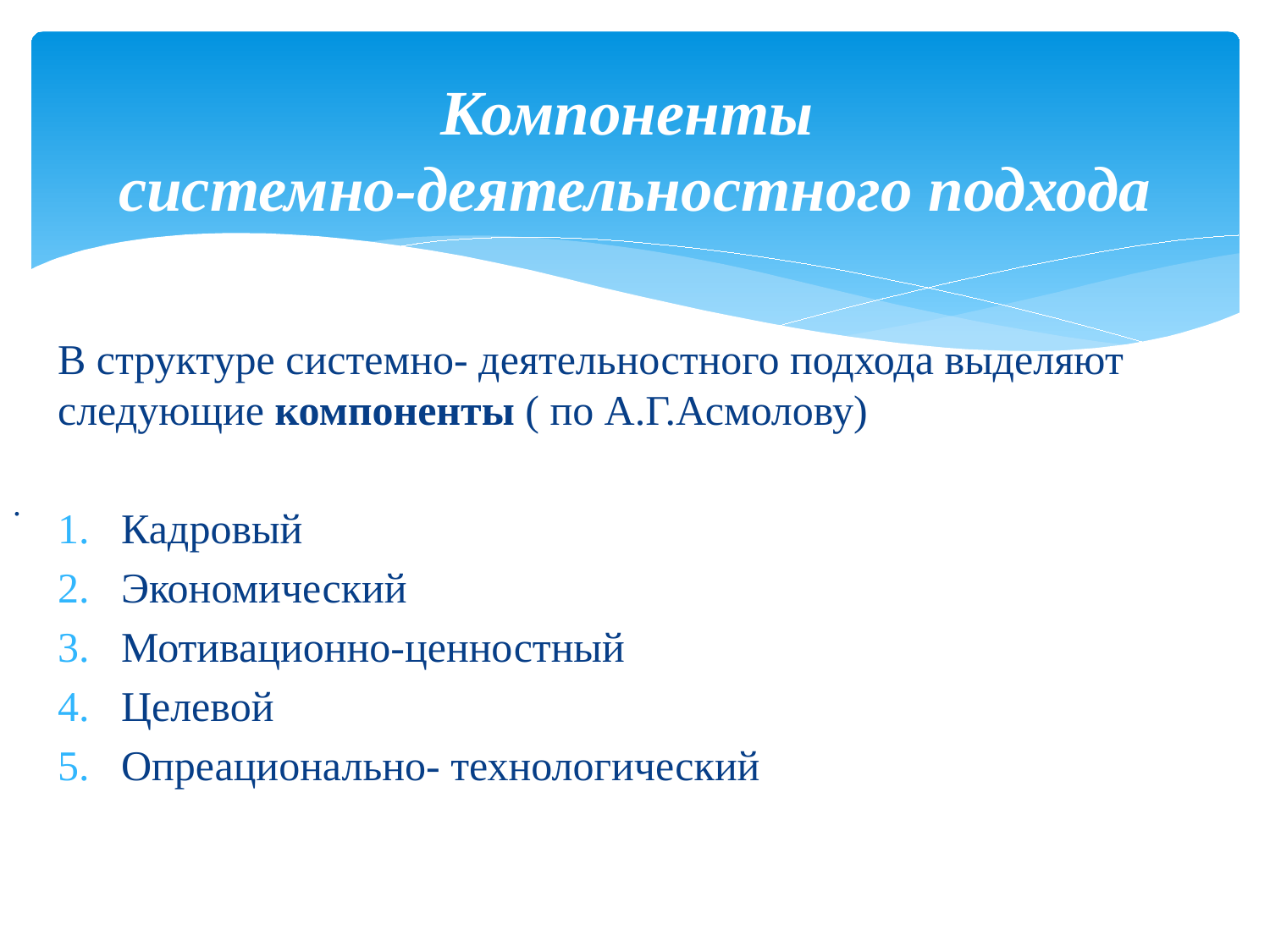

# Компоненты системно-деятельностного подхода
В структуре системно- деятельностного подхода выделяют следующие компоненты ( по А.Г.Асмолову)

Кадровый
Экономический
Мотивационно-ценностный
Целевой
Опреационально- технологический
.